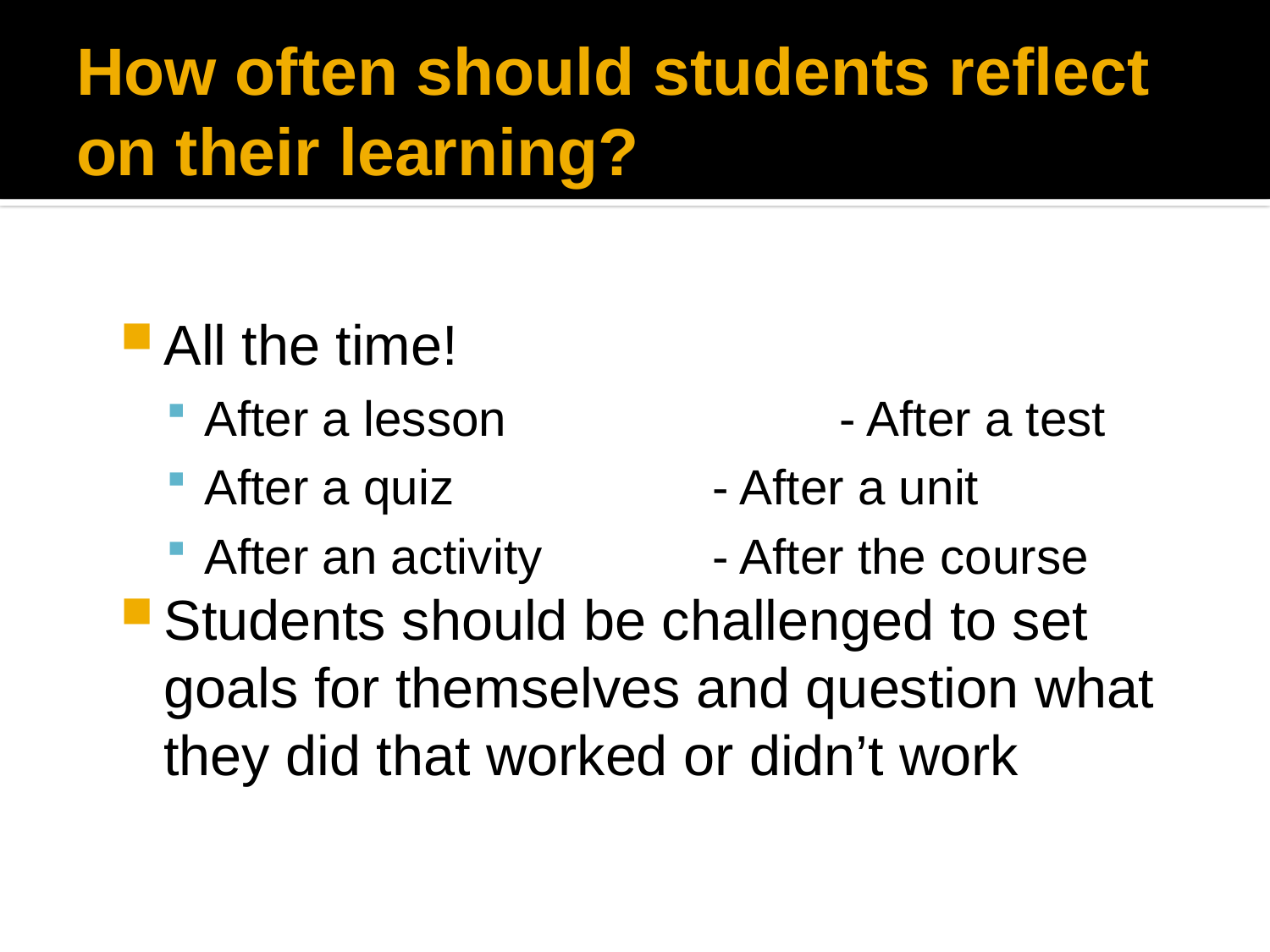

# How often should students reflect on their learning?
All the time!
After a lesson			- After a test
After a quiz			- After a unit
After an activity		- After the course
Students should be challenged to set goals for themselves and question what they did that worked or didn’t work